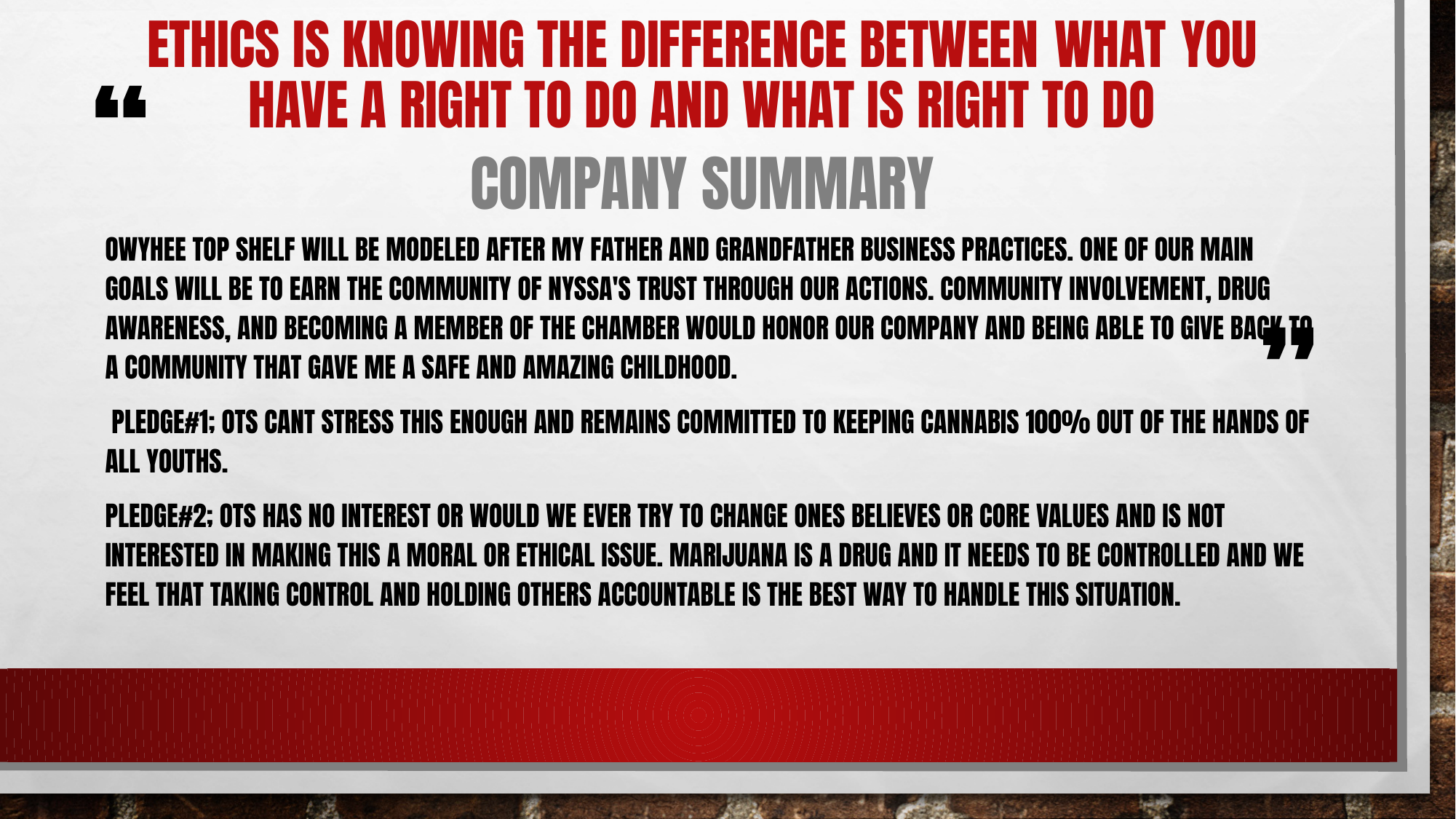

# ethics is knowing the difference between what you have a right to do and what is right to do
COMPANY SUMMARY
Owyhee top shelf will be modeled after my father and grandfather business practices. One of our main goals will be to earn the community of Nyssa's trust through our actions. Community involvement, drug awareness, and becoming a member of the chamber would honor our company and being able to give back to a community that gave me a safe and amazing childhood.
 pledge#1; ots cant stress this enough and remains committed to keeping cannabis 100% out of the hands of all youths.
Pledge#2; ots has no interest or would we ever try to change ones believes or core values and is not interested in making this a moral or ethical issue. Marijuana is a drug and it needs to be controlled and we feel that taking control and holding others accountable is the best way to handle this situation.